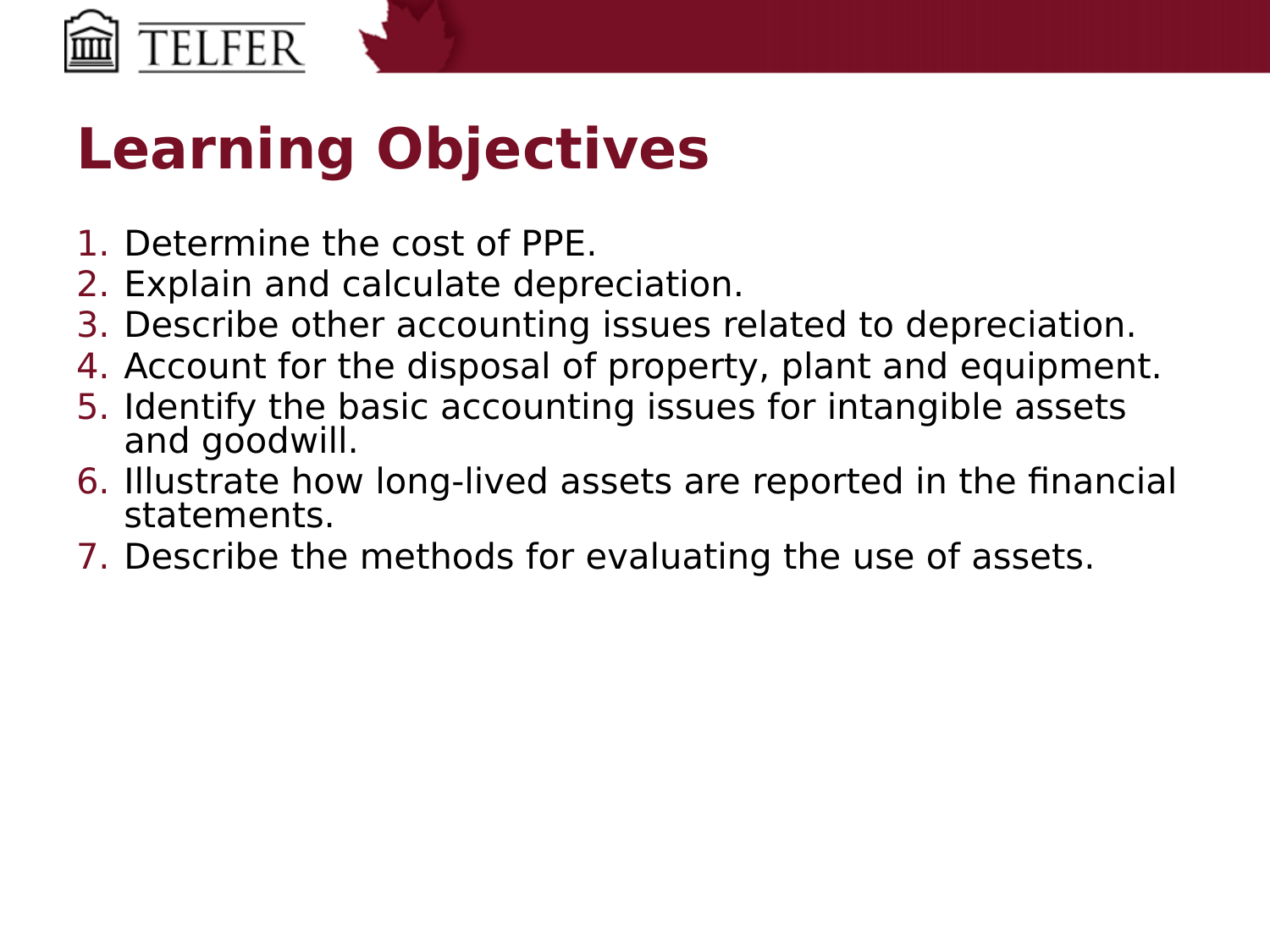

# Learning Objectives
Determine the cost of PPE.
Explain and calculate depreciation.
Describe other accounting issues related to depreciation.
Account for the disposal of property, plant and equipment.
Identify the basic accounting issues for intangible assets and goodwill.
Illustrate how long-lived assets are reported in the financial statements.
Describe the methods for evaluating the use of assets.